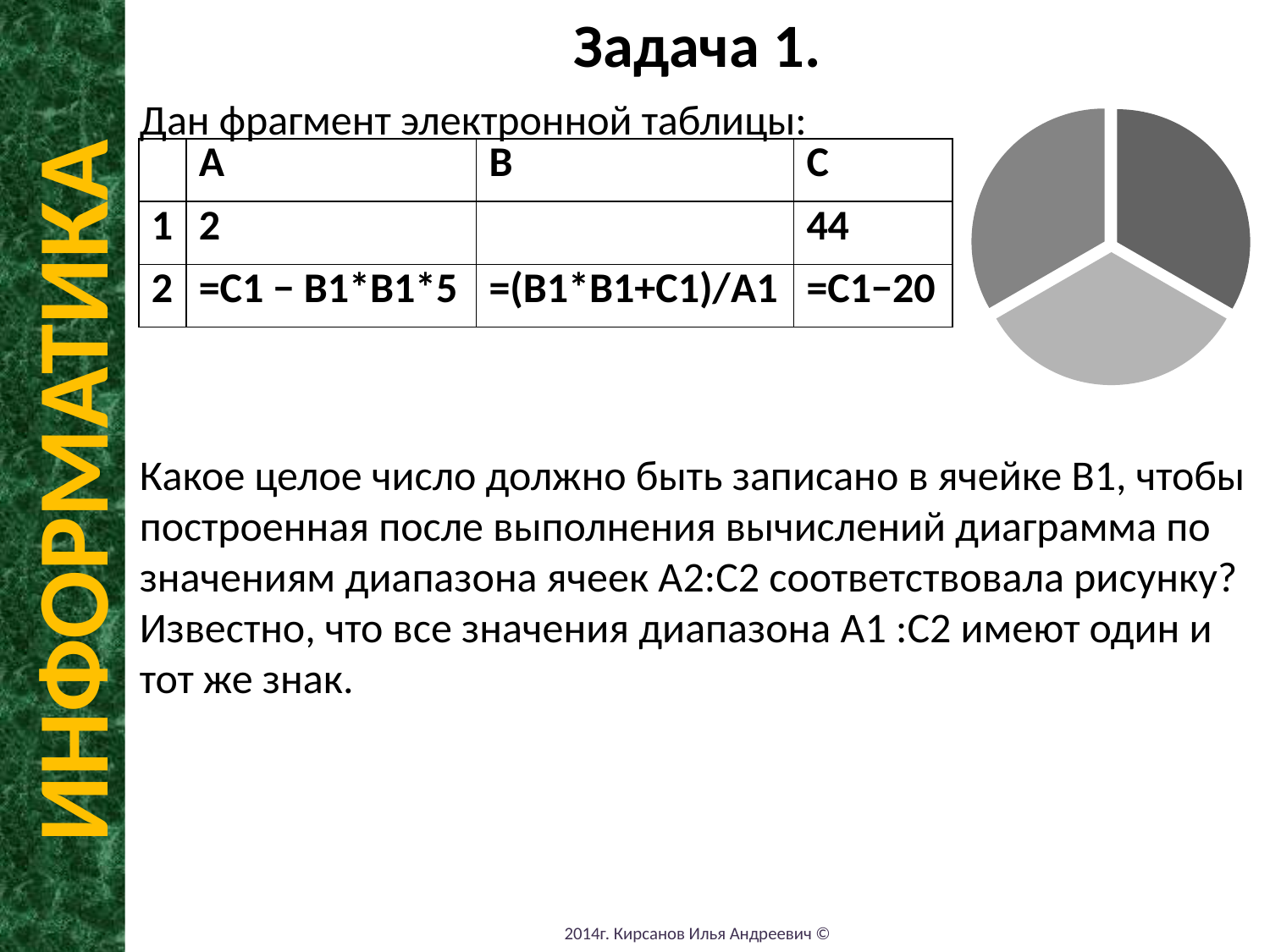

Задача 1.

Дан фрагмент электронной таблицы:

Какое целое число должно быть записано в ячейке B1, чтобы построенная после выполнения вычислений диаграмма по значениям диапазона ячеек A2:С2 соответствовала рисунку? Известно, что все значения диапазона А1 :С2 имеют один и тот же знак.

### Chart

| Category | Столбец1 |
|---|---|
|  | A | B | C |
| --- | --- | --- | --- |
| 1 | 2 |  | 44 |
| 2 | =С1 − В1\*В1\*5 | =(В1\*В1+С1)/А1 | =C1−20 |

ИНФОРМАТИКА
2014г. Кирсанов Илья Андреевич ©